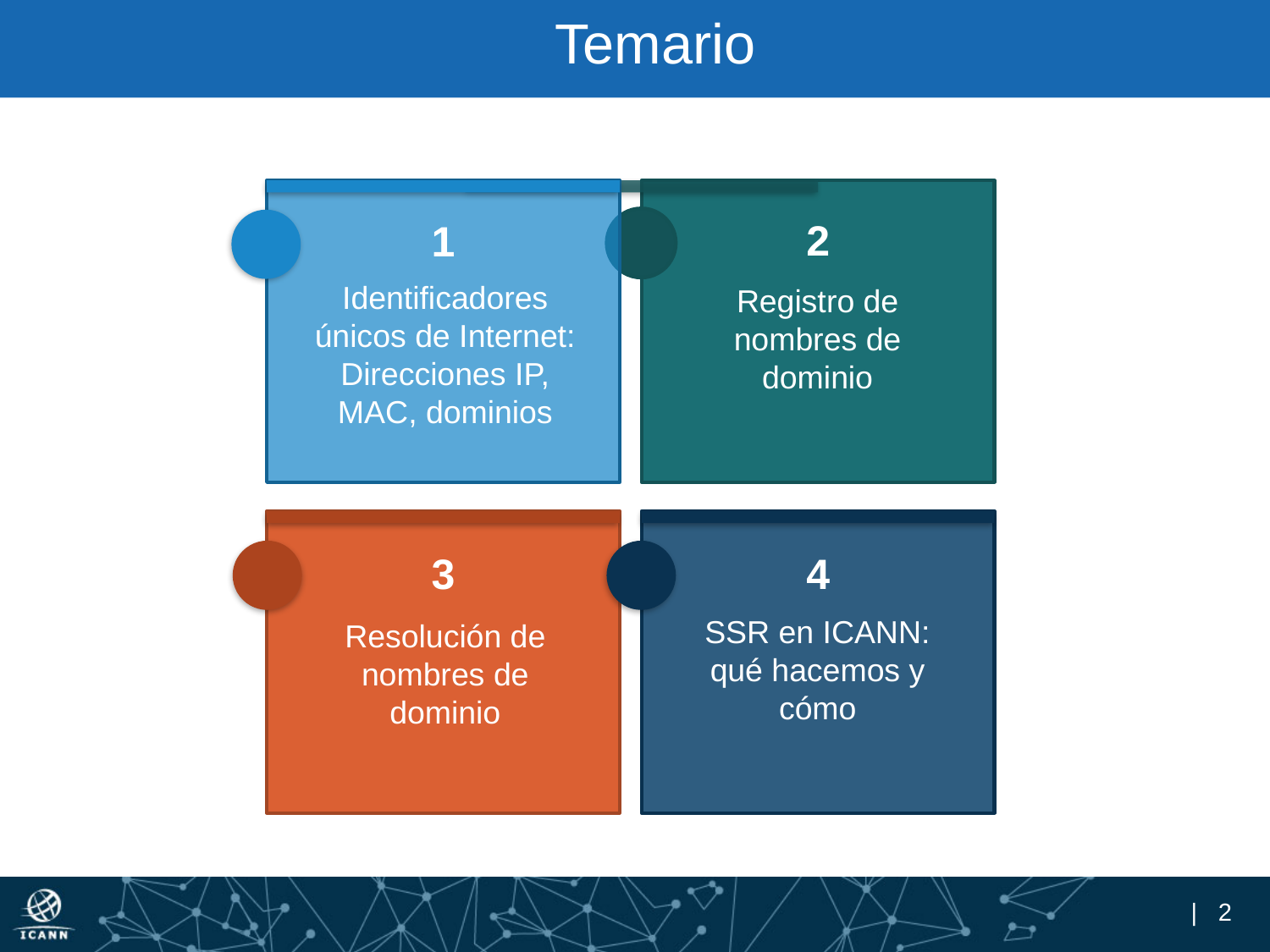

# Temario

2

1

Identificadores únicos de Internet:
Direcciones IP, MAC, dominios
Registro de nombres de dominio

3

4
SSR en ICANN: qué hacemos y cómo
Resolución de nombres de dominio